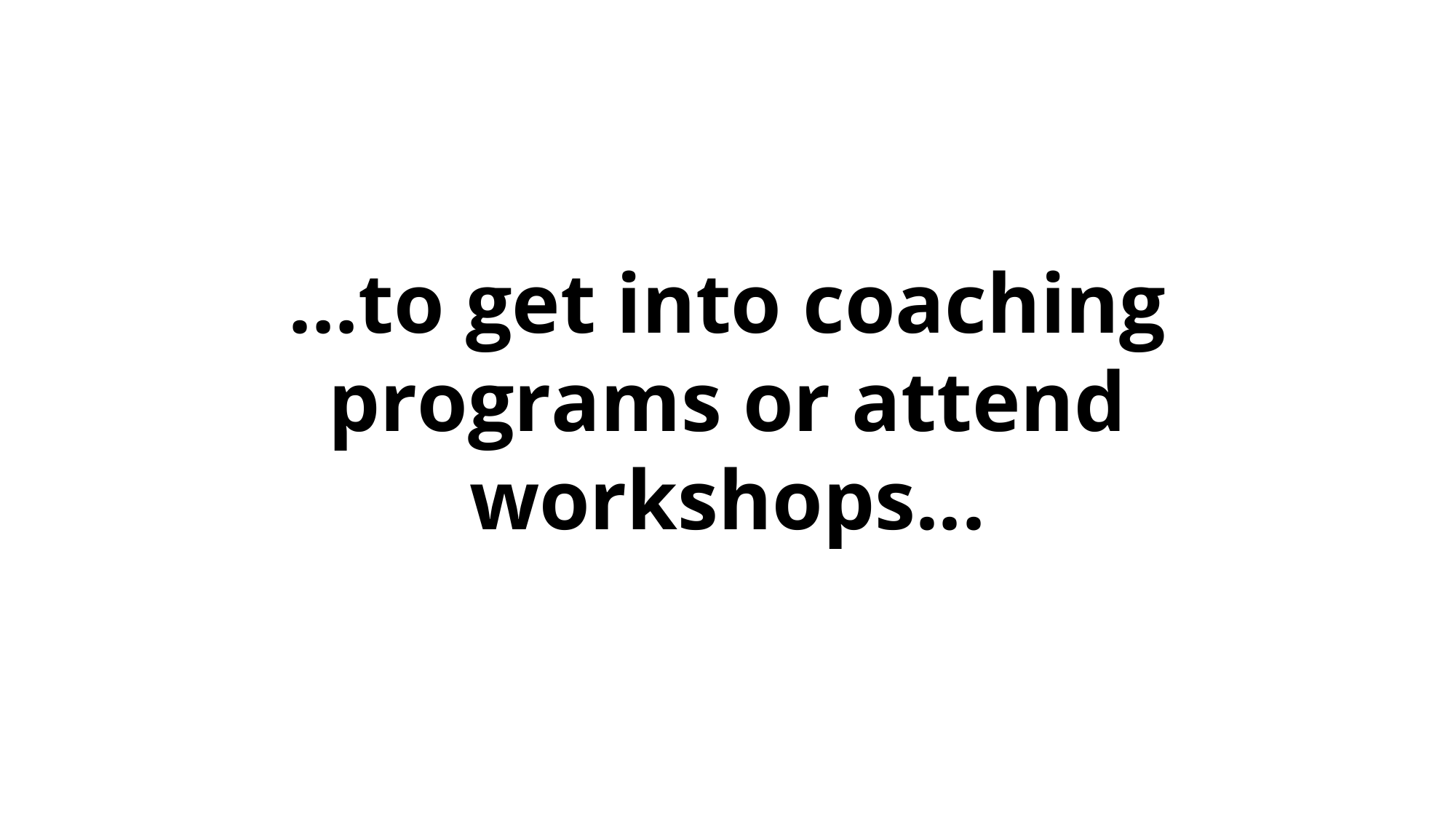

…to get into coaching programs or attend workshops...